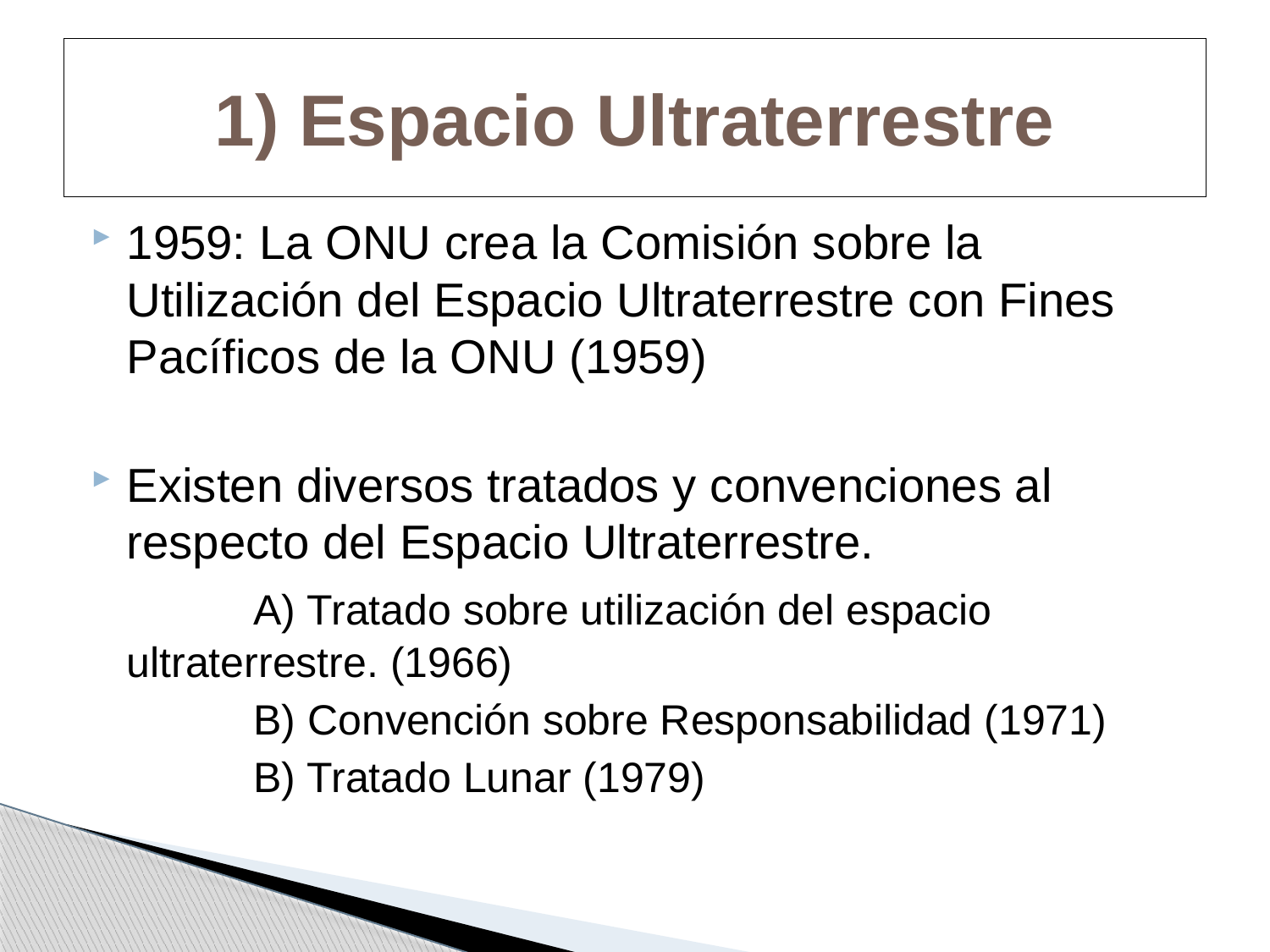

# 1) Espacio Ultraterrestre
1959: La ONU crea la Comisión sobre la Utilización del Espacio Ultraterrestre con Fines Pacíficos de la ONU (1959)

Existen diversos tratados y convenciones al respecto del Espacio Ultraterrestre.
		A) Tratado sobre utilización del espacio 	ultraterrestre. (1966)
		B) Convención sobre Responsabilidad (1971)
		B) Tratado Lunar (1979)